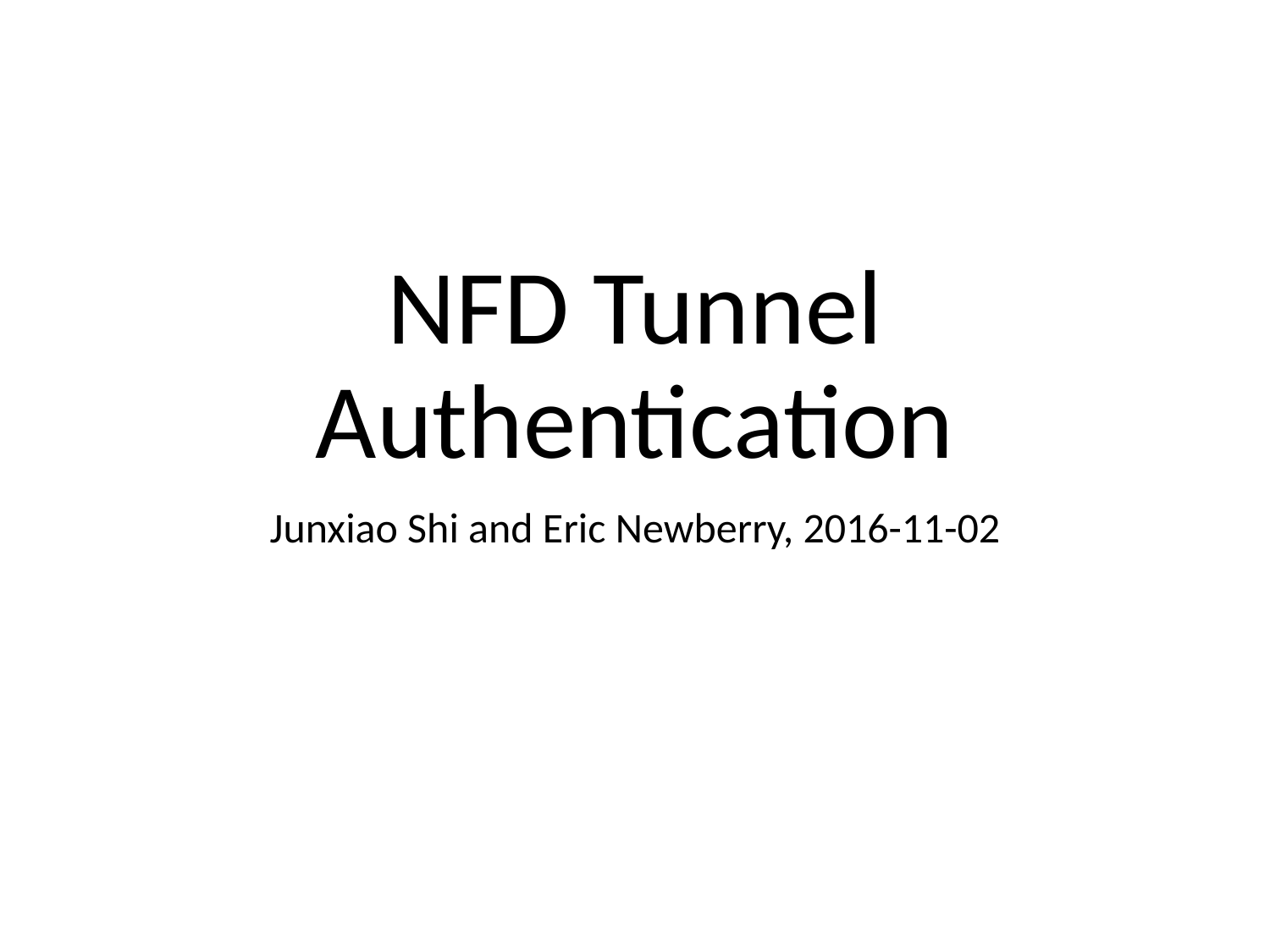

# NFD Tunnel Authentication
Junxiao Shi and Eric Newberry, 2016-11-02